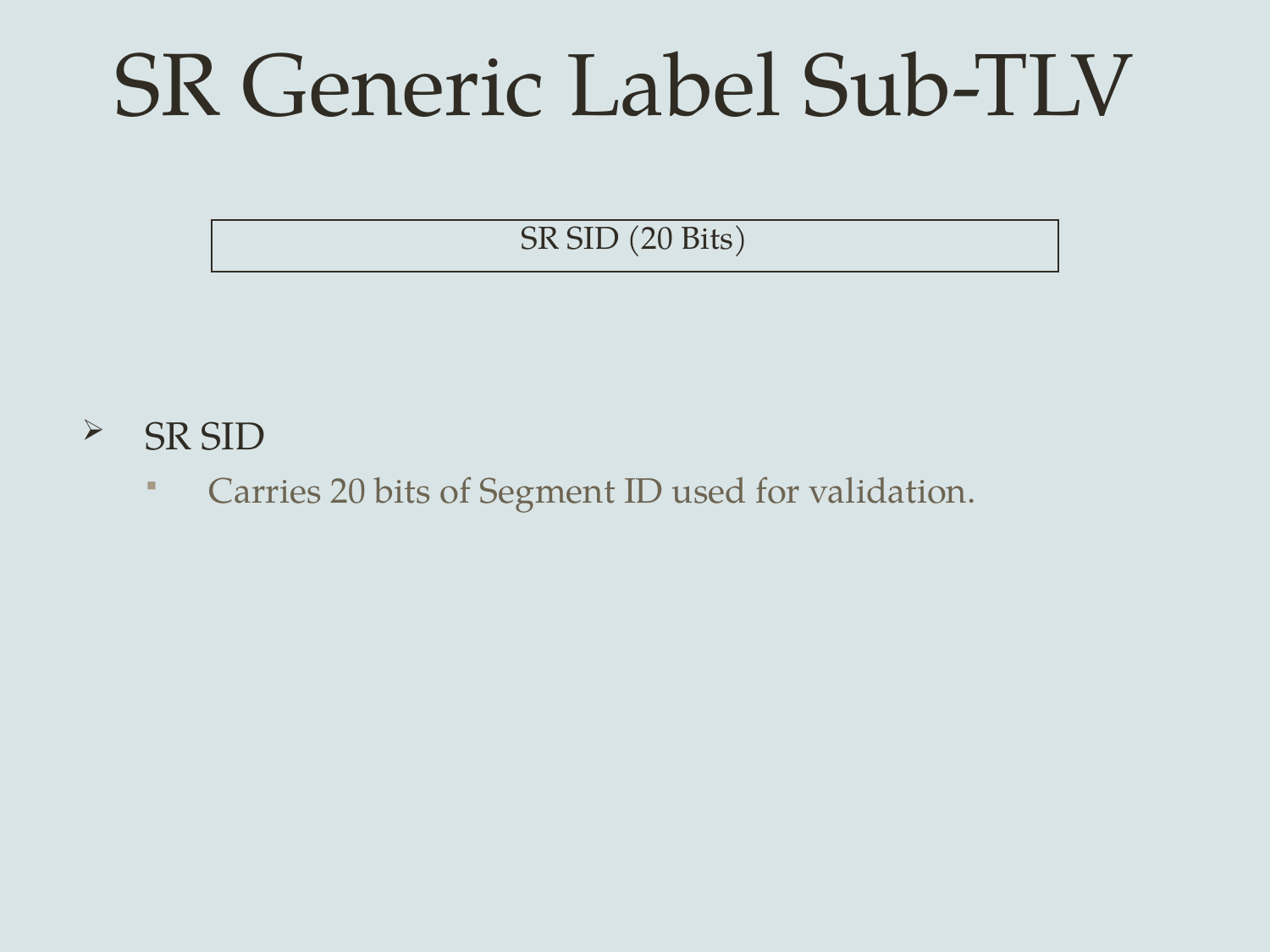

# SR Generic Label Sub-TLV
| SR SID (20 Bits) |
| --- |
SR SID
Carries 20 bits of Segment ID used for validation.